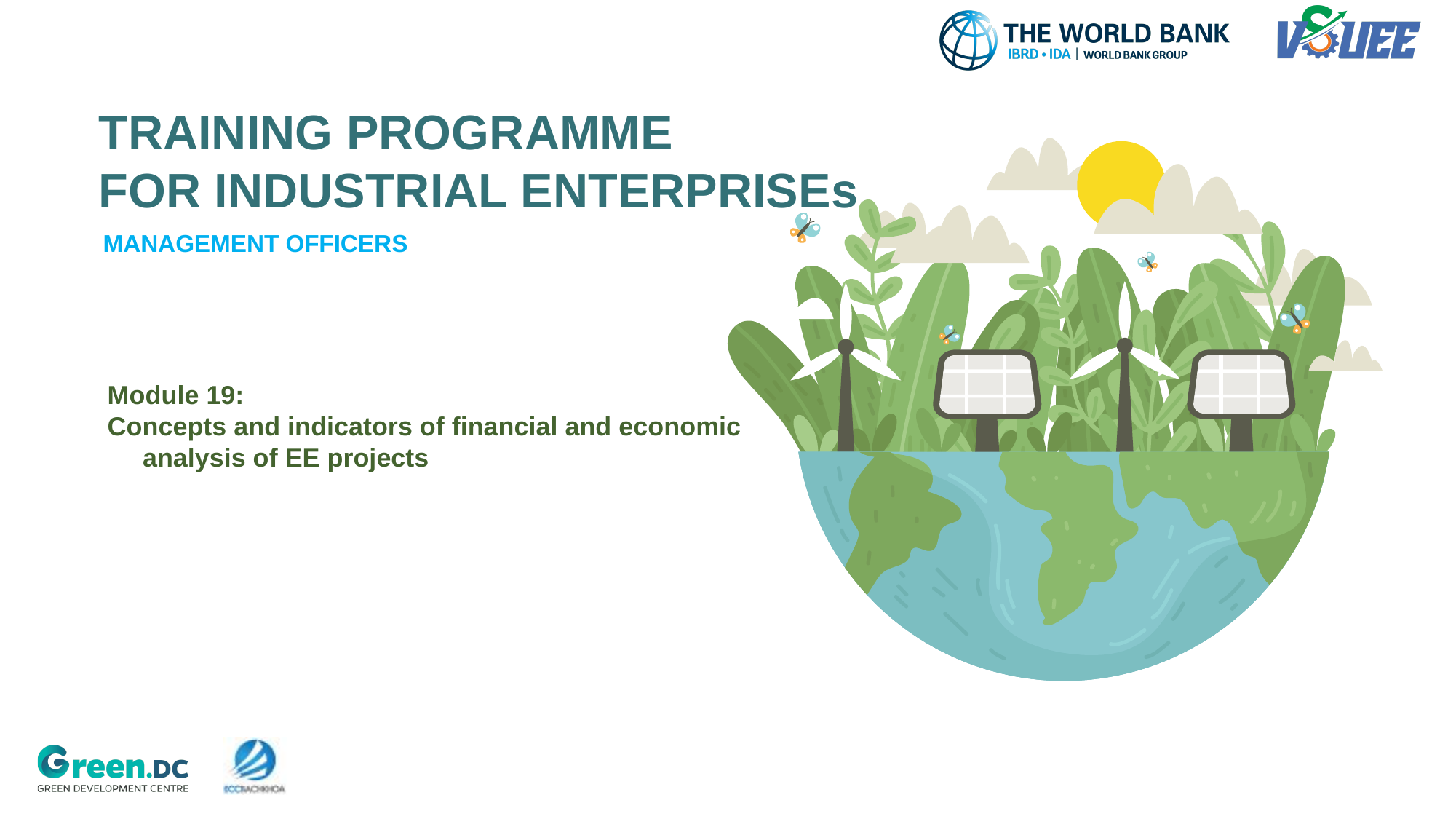

# TRAINING PROGRAMME FOR INDUSTRIAL ENTERPRISEs

MANAGEMENT OFFICERS

Module 19:
Concepts and indicators of financial and economic analysis of EE projects